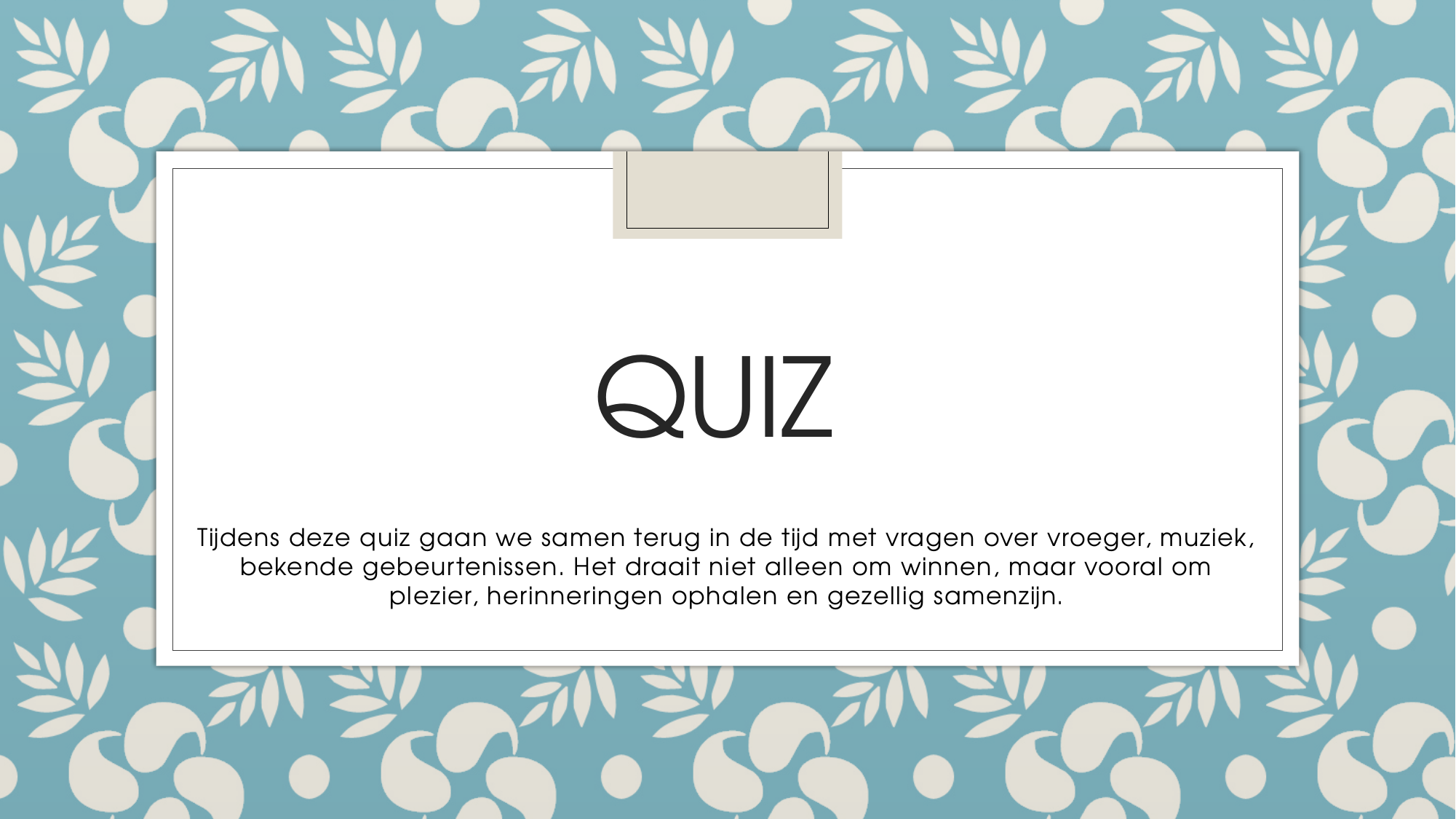

# Quiz
Tijdens deze quiz gaan we samen terug in de tijd met vragen over vroeger, muziek, bekende gebeurtenissen. Het draait niet alleen om winnen, maar vooral om plezier, herinneringen ophalen en gezellig samenzijn.